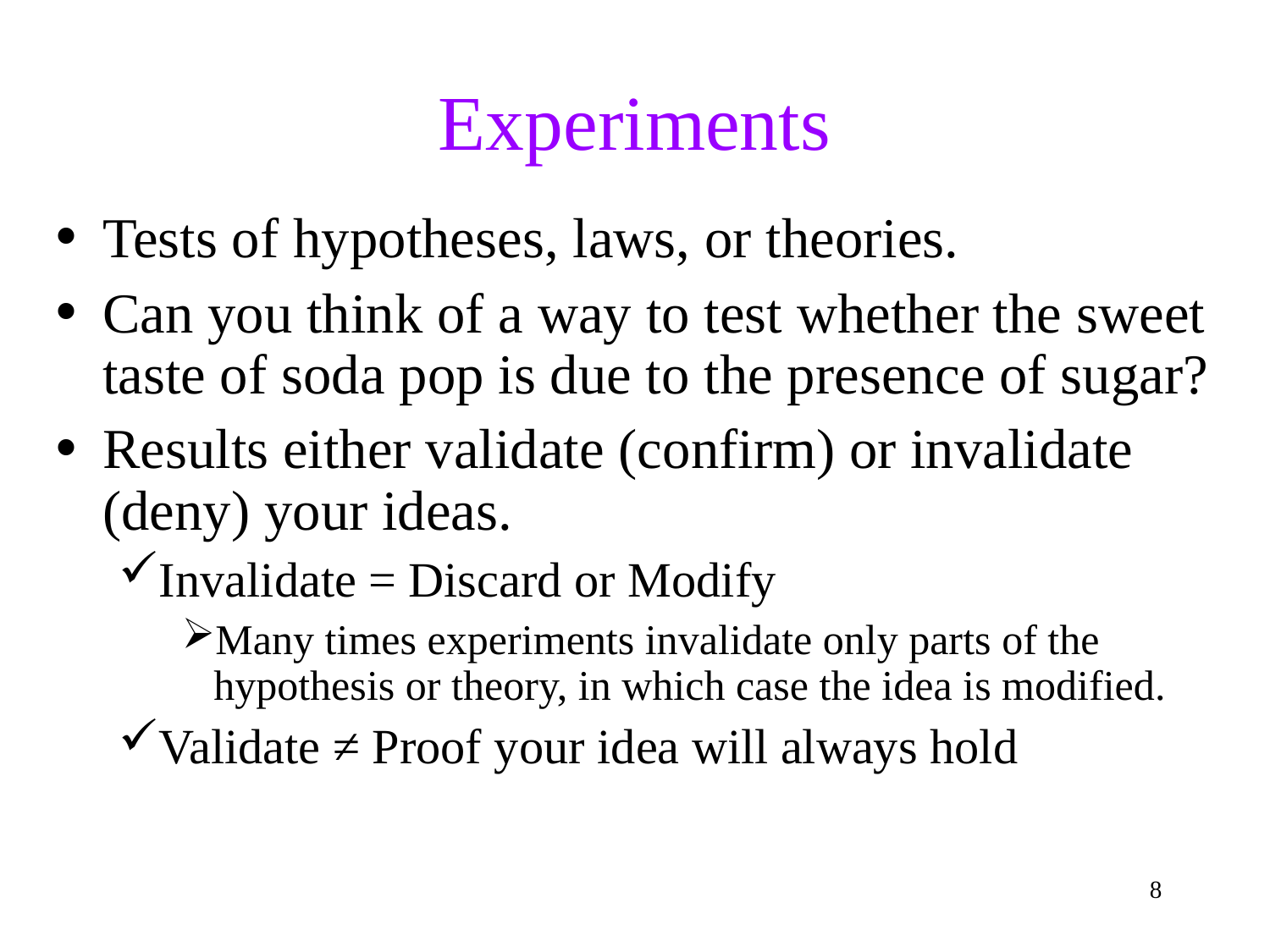

Experiments
Tests of hypotheses, laws, or theories.
Can you think of a way to test whether the sweet taste of soda pop is due to the presence of sugar?
Results either validate (confirm) or invalidate (deny) your ideas.
Invalidate = Discard or Modify
Many times experiments invalidate only parts of the hypothesis or theory, in which case the idea is modified.
Validate ≠ Proof your idea will always hold

8